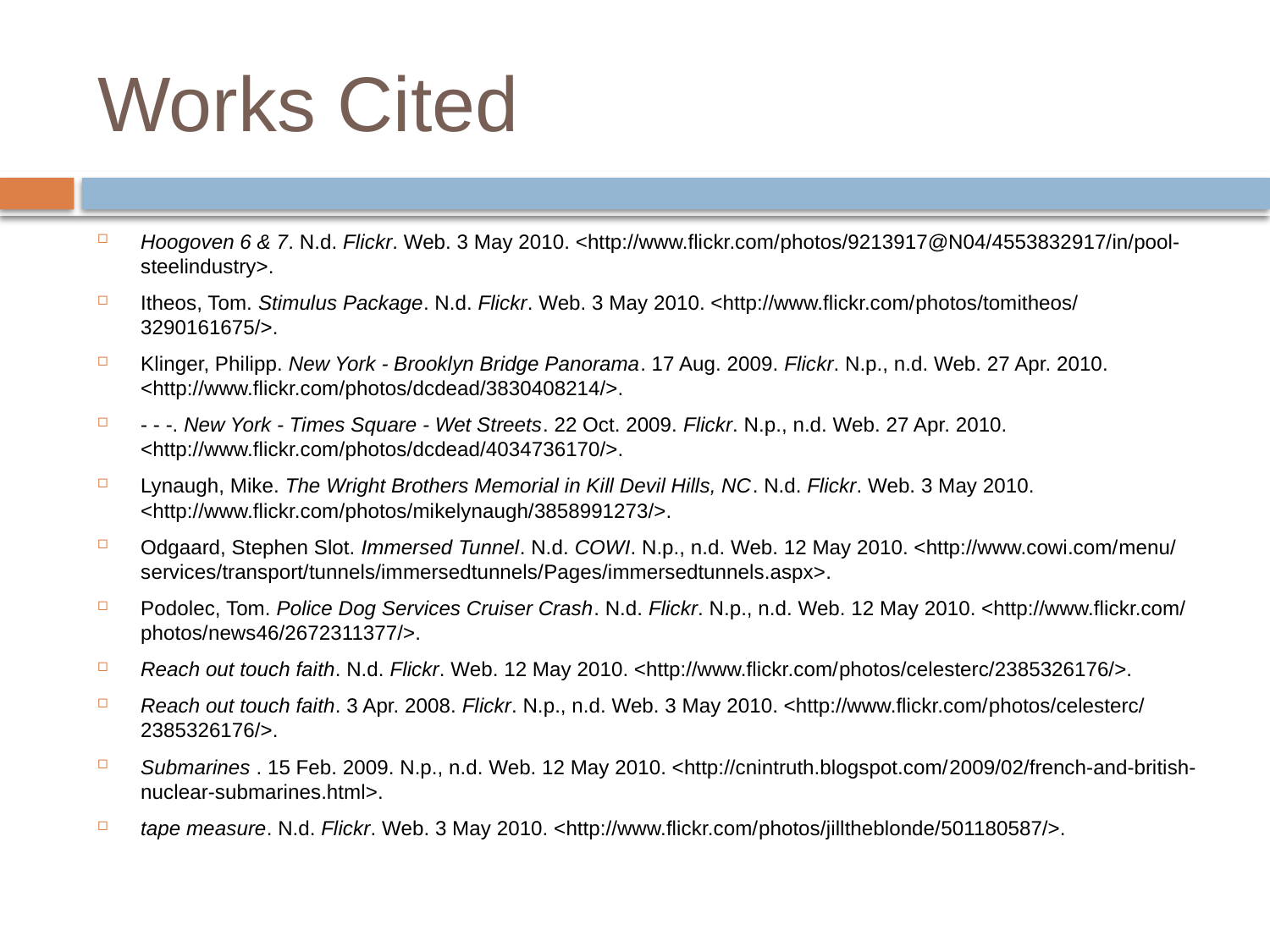

# Works Cited
Hoogoven 6 & 7. N.d. Flickr. Web. 3 May 2010. <http://www.flickr.com/‌photos/‌9213917@N04/‌4553832917/‌in/‌pool-steelindustry>.
Itheos, Tom. Stimulus Package. N.d. Flickr. Web. 3 May 2010. <http://www.flickr.com/‌photos/‌tomitheos/‌3290161675/>.
Klinger, Philipp. New York - Brooklyn Bridge Panorama. 17 Aug. 2009. Flickr. N.p., n.d. Web. 27 Apr. 2010. <http://www.flickr.com/‌photos/‌dcdead/‌3830408214/>.
- - -. New York - Times Square - Wet Streets. 22 Oct. 2009. Flickr. N.p., n.d. Web. 27 Apr. 2010. <http://www.flickr.com/‌photos/‌dcdead/‌4034736170/>.
Lynaugh, Mike. The Wright Brothers Memorial in Kill Devil Hills, NC. N.d. Flickr. Web. 3 May 2010. <http://www.flickr.com/‌photos/‌mikelynaugh/‌3858991273/>.
Odgaard, Stephen Slot. Immersed Tunnel. N.d. COWI. N.p., n.d. Web. 12 May 2010. <http://www.cowi.com/‌menu/‌services/‌transport/‌tunnels/‌immersedtunnels/‌Pages/‌immersedtunnels.aspx>.
Podolec, Tom. Police Dog Services Cruiser Crash. N.d. Flickr. N.p., n.d. Web. 12 May 2010. <http://www.flickr.com/‌photos/‌news46/‌2672311377/>.
Reach out touch faith. N.d. Flickr. Web. 12 May 2010. <http://www.flickr.com/‌photos/‌celesterc/‌2385326176/>.
Reach out touch faith. 3 Apr. 2008. Flickr. N.p., n.d. Web. 3 May 2010. <http://www.flickr.com/‌photos/‌celesterc/‌2385326176/>.
Submarines . 15 Feb. 2009. N.p., n.d. Web. 12 May 2010. <http://cnintruth.blogspot.com/‌2009/‌02/‌french-and-british-nuclear-submarines.html>.
tape measure. N.d. Flickr. Web. 3 May 2010. <http://www.flickr.com/‌photos/‌jilltheblonde/‌501180587/>.